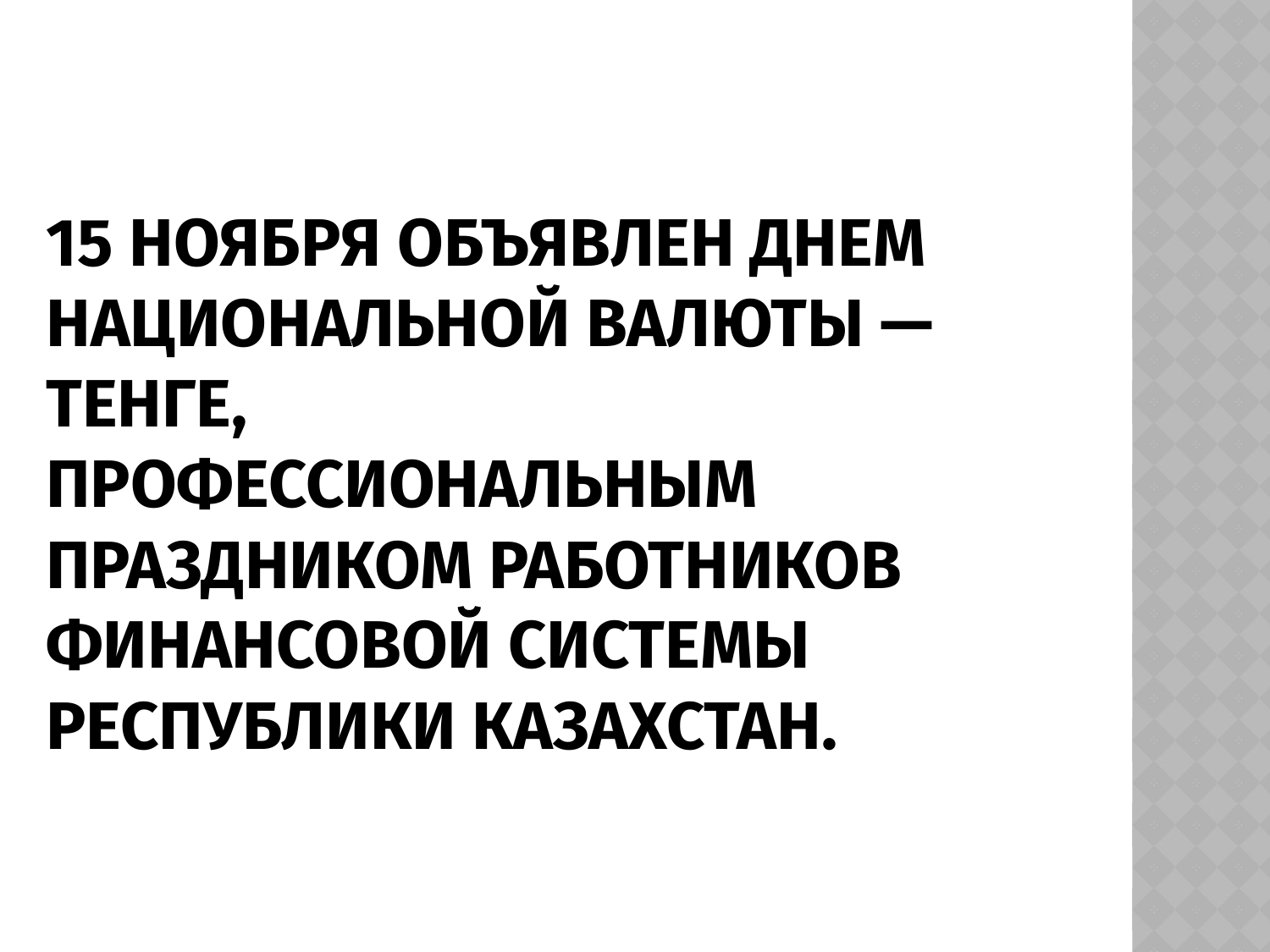

15 ноября объявлен Днем национальной валюты — тенге,
профессиональным праздником работников финансовой системы Республики Казахстан.